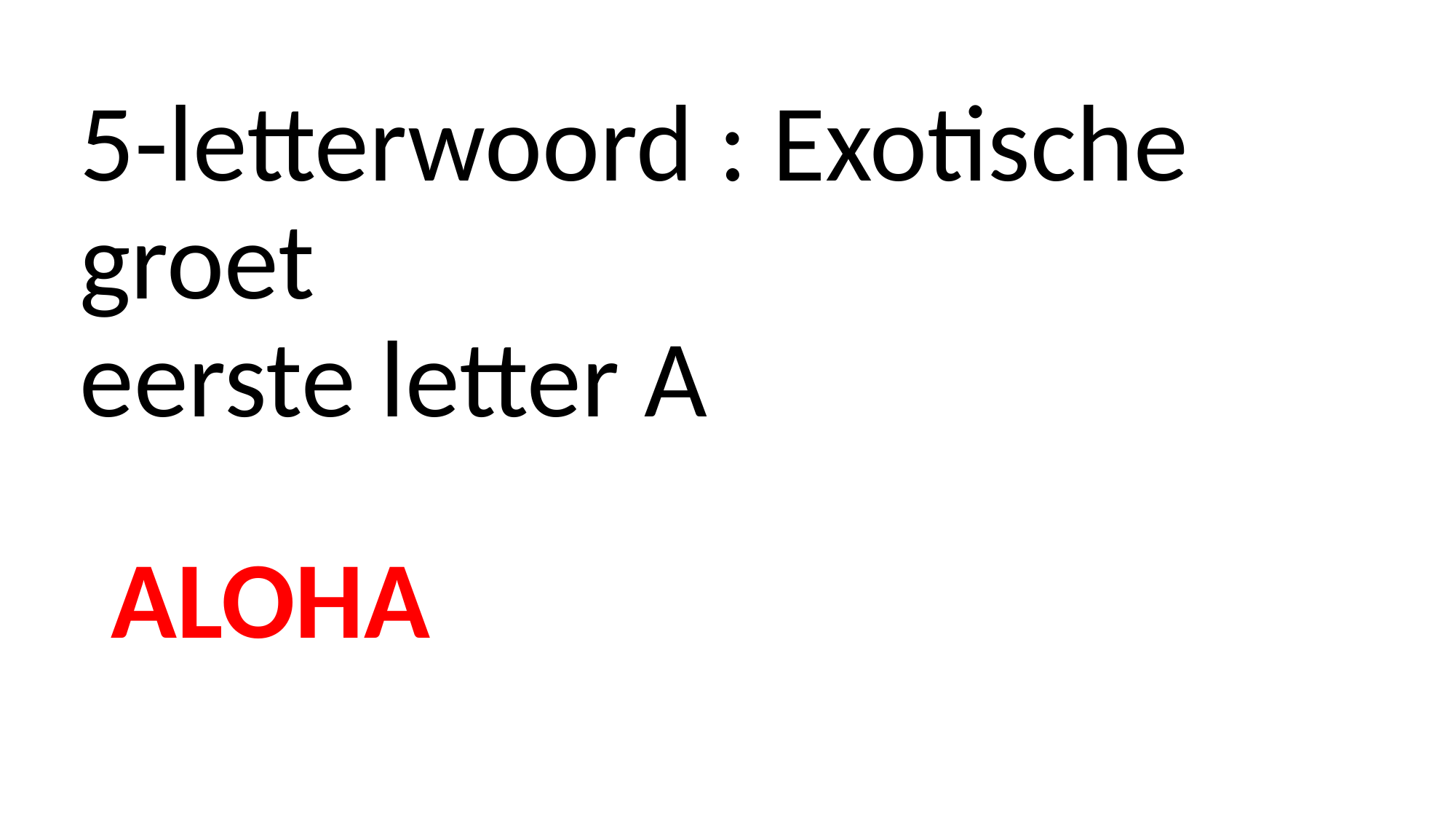

# 5-letterwoord : Exotische groet eerste letter A
ALOHA